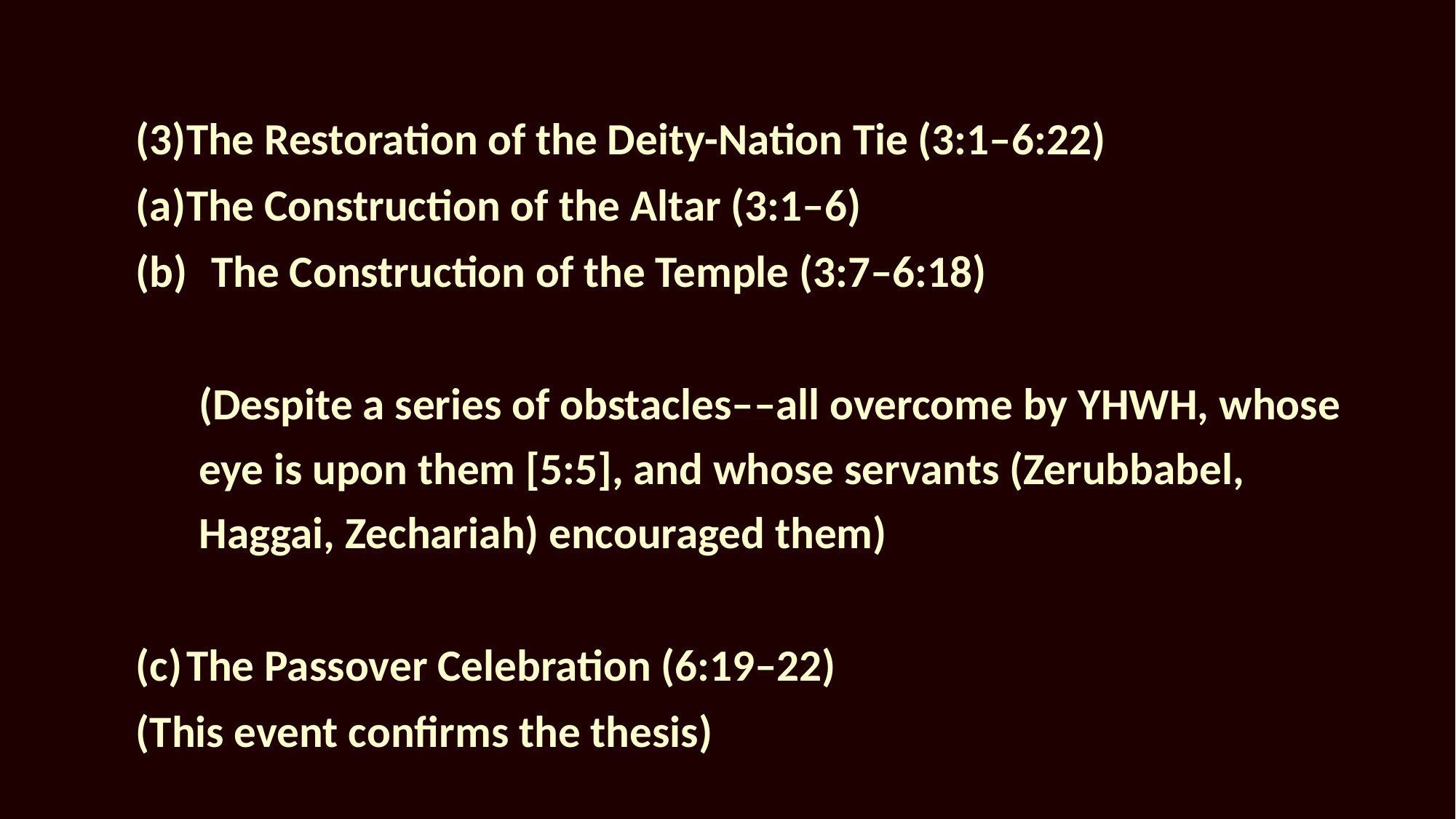

(3)	The Restoration of the Deity-Nation Tie (3:1–6:22)
				(a)	The Construction of the Altar (3:1–6)
				(b)	The Construction of the Temple (3:7–6:18)

(Despite a series of obstacles––all overcome by YHWH, whose eye is upon them [5:5], and whose servants (Zerubbabel, Haggai, Zechariah) encouraged them)

							(c)	The Passover Celebration (6:19–22)
				(This event confirms the thesis)